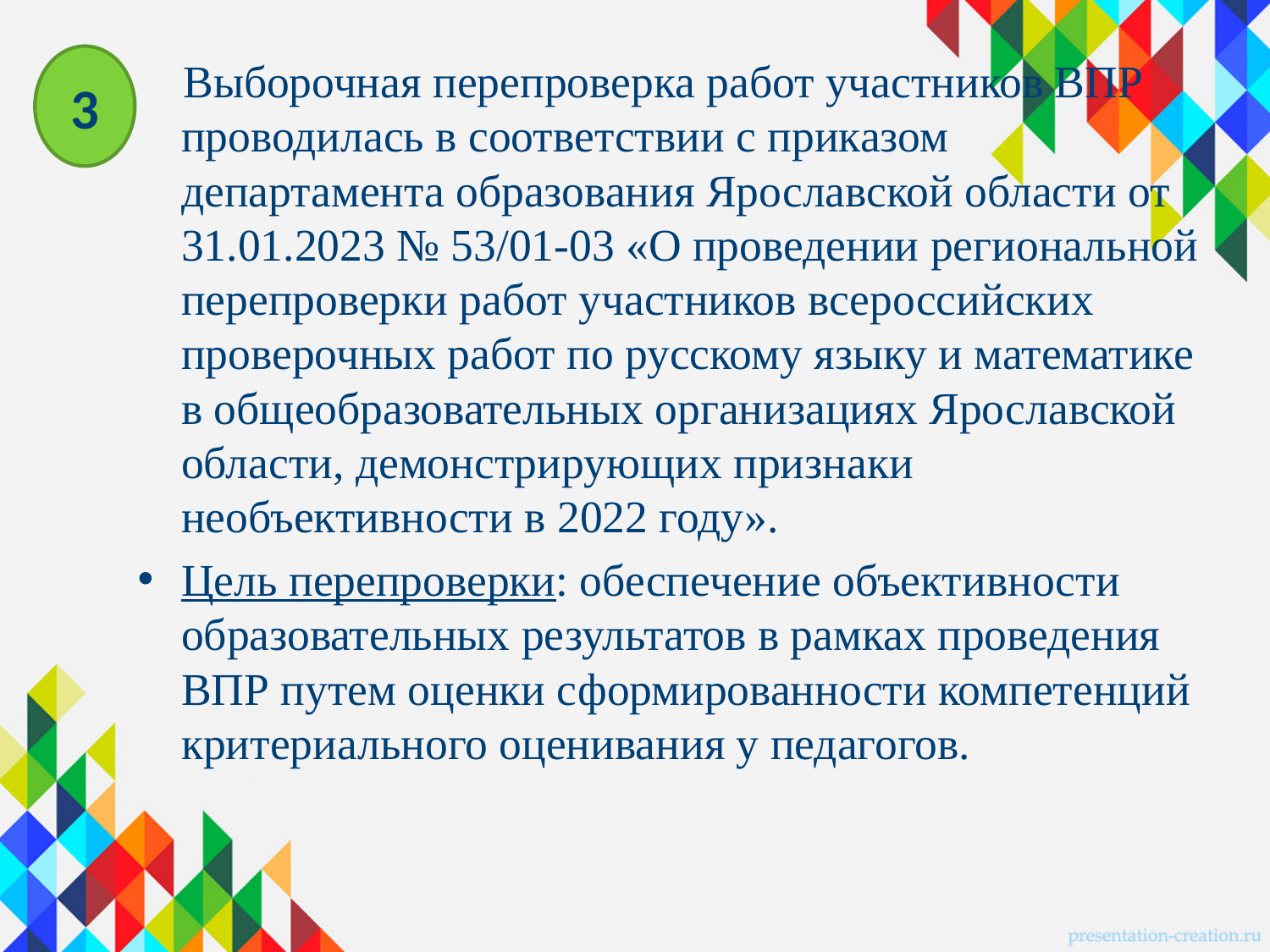

3
    Выборочная перепроверка работ участников ВПР проводилась в соответствии с приказом департамента образования Ярославской области от 31.01.2023 № 53/01-03 «О проведении региональной перепроверки работ участников всероссийских проверочных работ по русскому языку и математике в общеобразовательных организациях Ярославской области, демонстрирующих признаки необъективности в 2022 году».
Цель перепроверки: обеспечение объективности образовательных результатов в рамках проведения ВПР путем оценки сформированности компетенций критериального оценивания у педагогов.